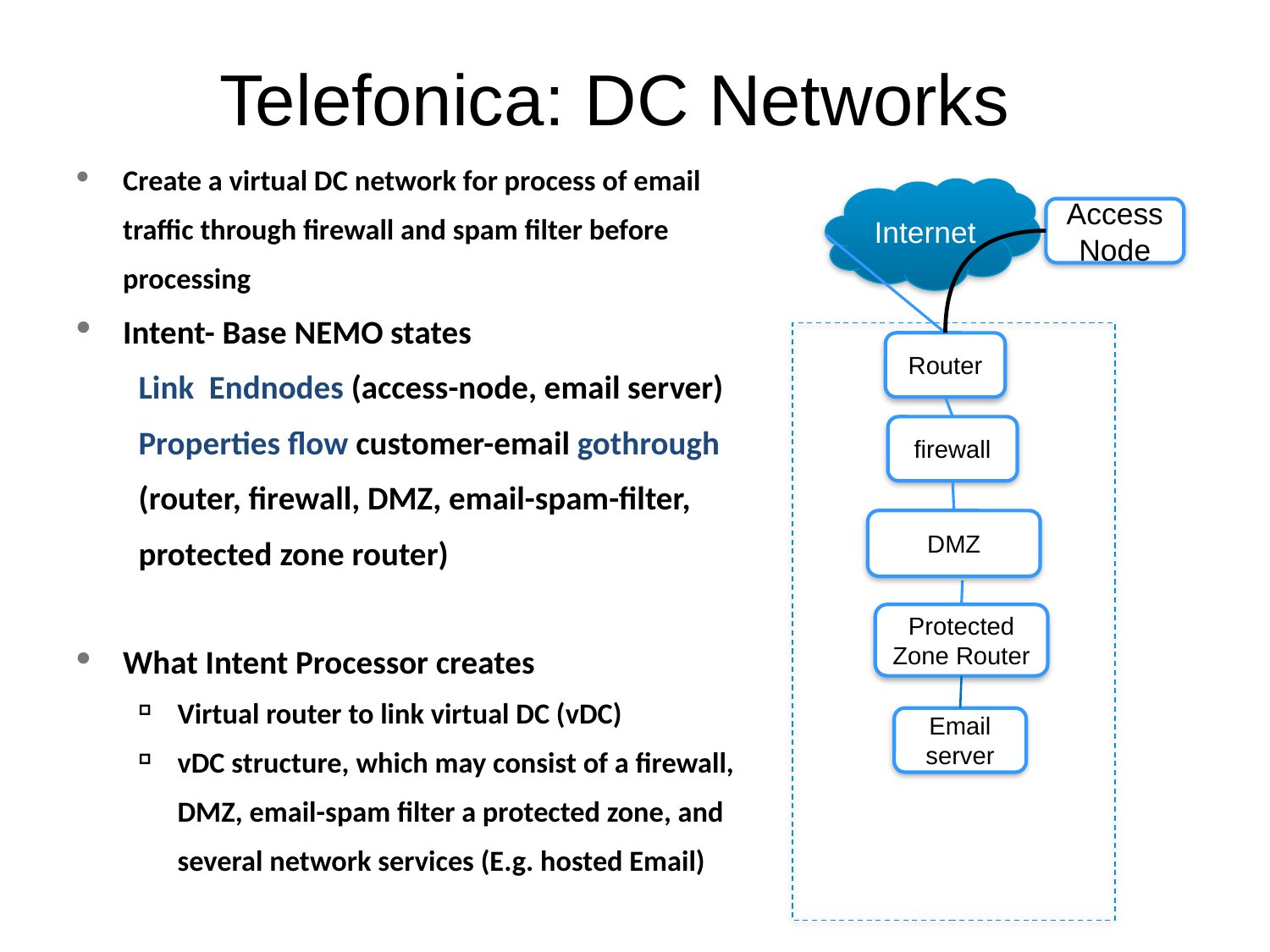

# Telefonica: DC Networks
Create a virtual DC network for process of email traffic through firewall and spam filter before processing
Intent- Base NEMO states
Link  Endnodes (access-node, email server) Properties flow customer-email gothrough (router, firewall, DMZ, email-spam-filter, protected zone router)

What Intent Processor creates
Virtual router to link virtual DC (vDC)
vDC structure, which may consist of a firewall, DMZ, email-spam filter a protected zone, and several network services (E.g. hosted Email)

Internet
Access Node

VDC
Router
firewall
DMZ
Protected Zone Router
Email server